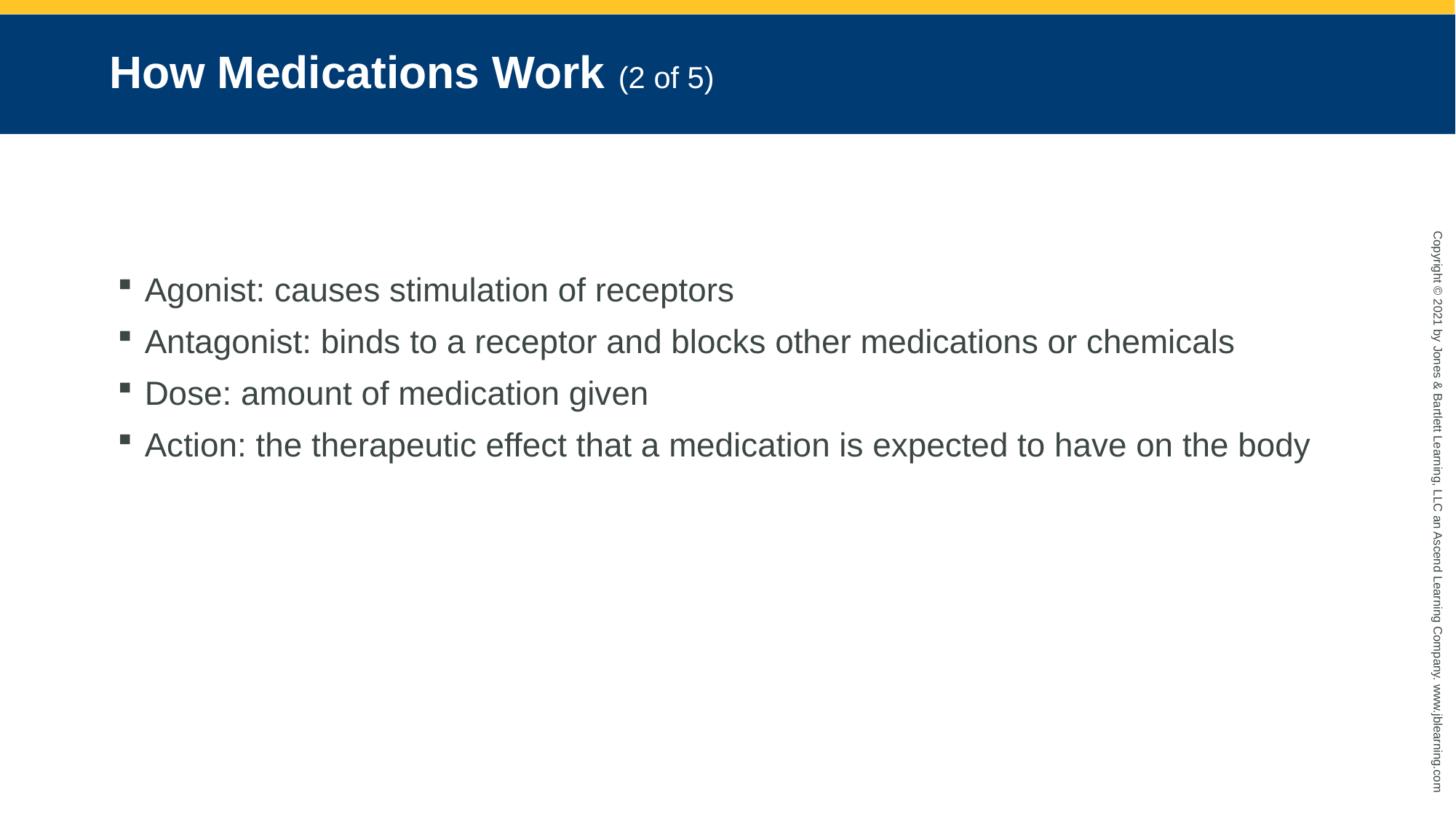

# How Medications Work (2 of 5)
Agonist: causes stimulation of receptors
Antagonist: binds to a receptor and blocks other medications or chemicals
Dose: amount of medication given
Action: the therapeutic effect that a medication is expected to have on the body